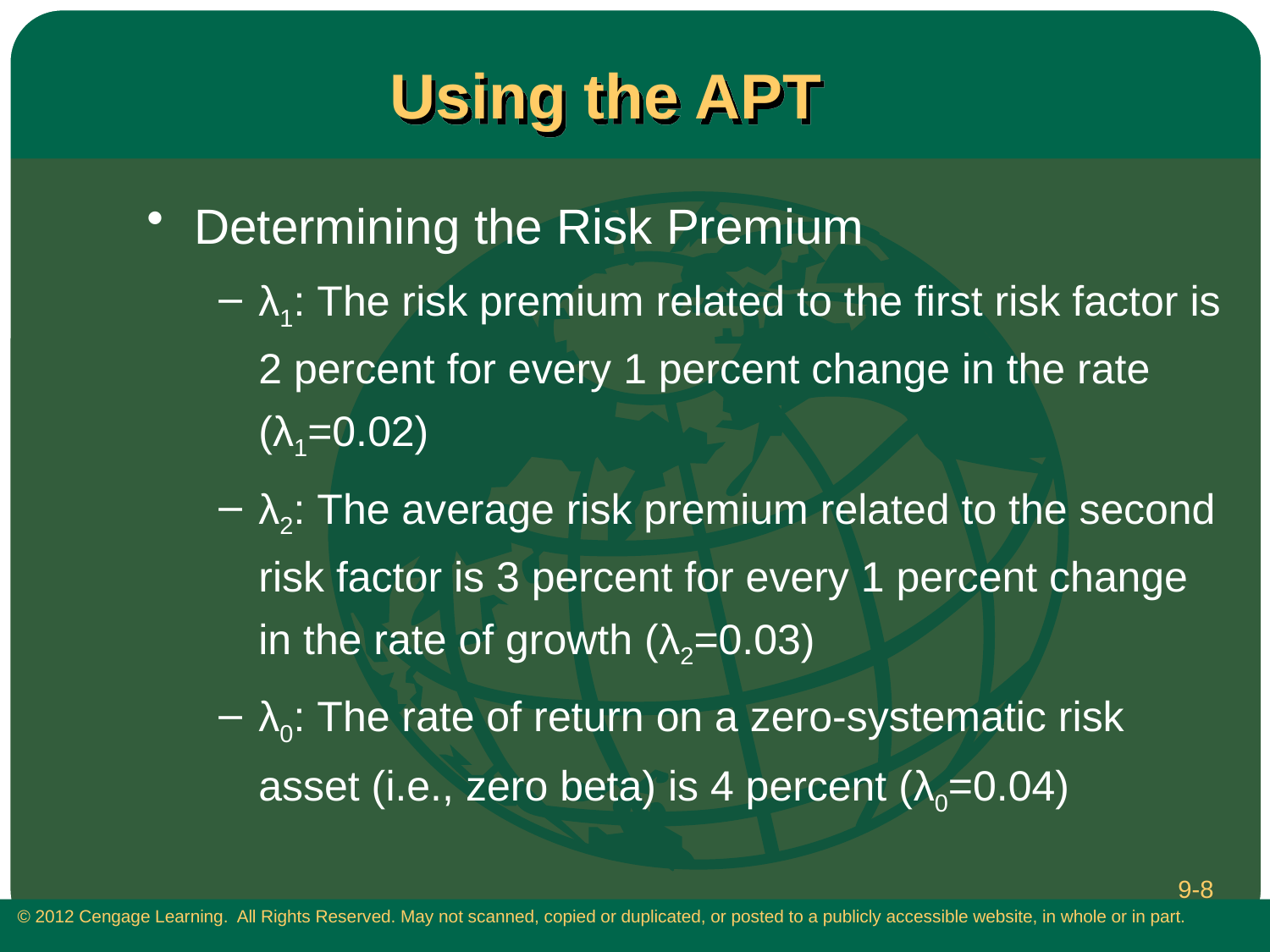

# Using the APT
Determining the Risk Premium
λ1: The risk premium related to the first risk factor is 2 percent for every 1 percent change in the rate (λ1=0.02)
λ2: The average risk premium related to the second risk factor is 3 percent for every 1 percent change in the rate of growth (λ2=0.03)
λ0: The rate of return on a zero-systematic risk asset (i.e., zero beta) is 4 percent (λ0=0.04)
9-8
 © 2012 Cengage Learning.  All Rights Reserved. May not scanned, copied or duplicated, or posted to a publicly accessible website, in whole or in part.